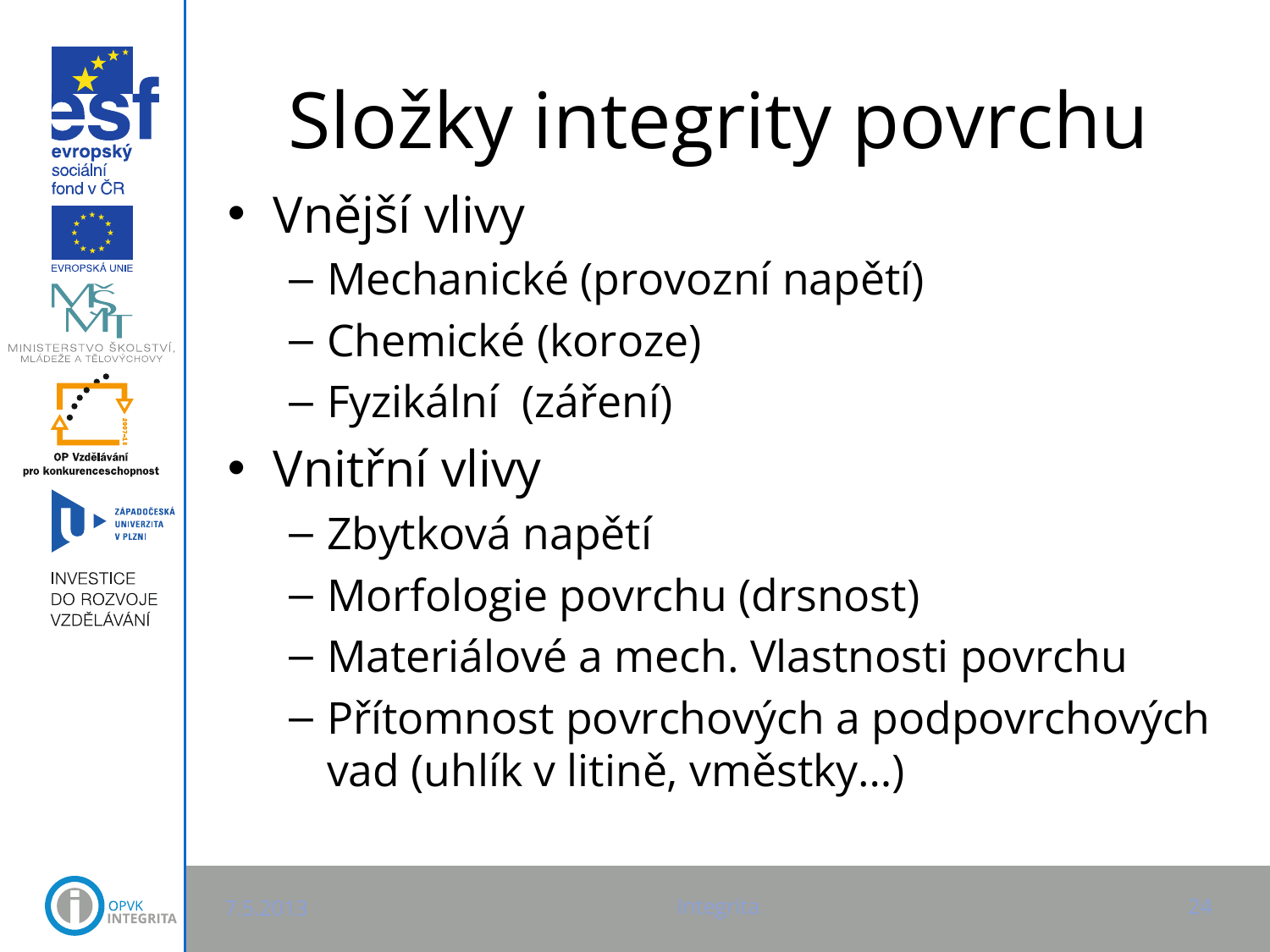

# Složky integrity povrchu
Vnější vlivy
Mechanické (provozní napětí)
Chemické (koroze)
Fyzikální  (záření)
Vnitřní vlivy
Zbytková napětí
Morfologie povrchu (drsnost)
Materiálové a mech. Vlastnosti povrchu
Přítomnost povrchových a podpovrchových vad (uhlík v litině, vměstky…)
7.5.2013
Integrita
24